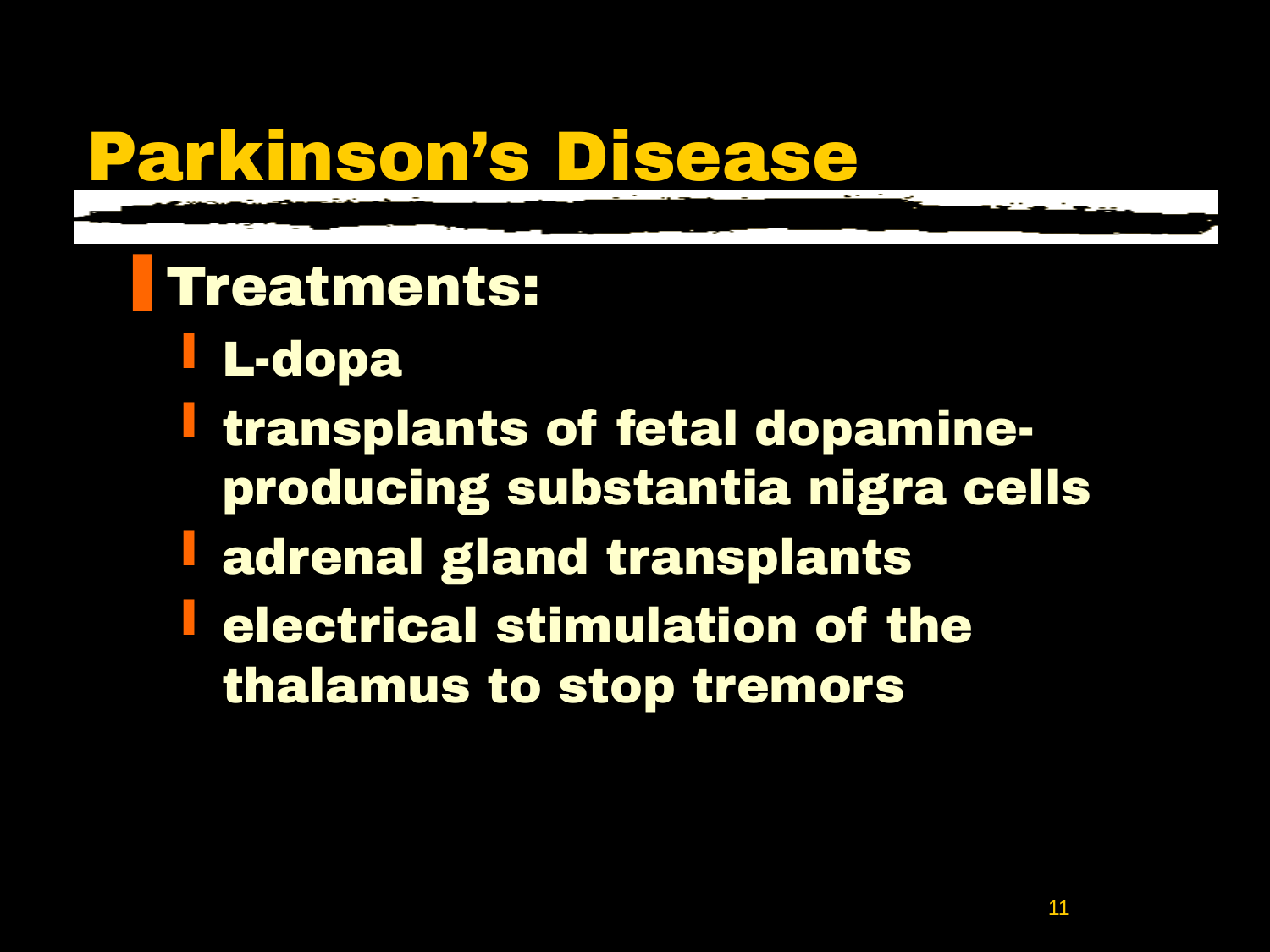

# Parkinson’s Disease
Treatments:
L-dopa
transplants of fetal dopamine-producing substantia nigra cells
adrenal gland transplants
electrical stimulation of the thalamus to stop tremors